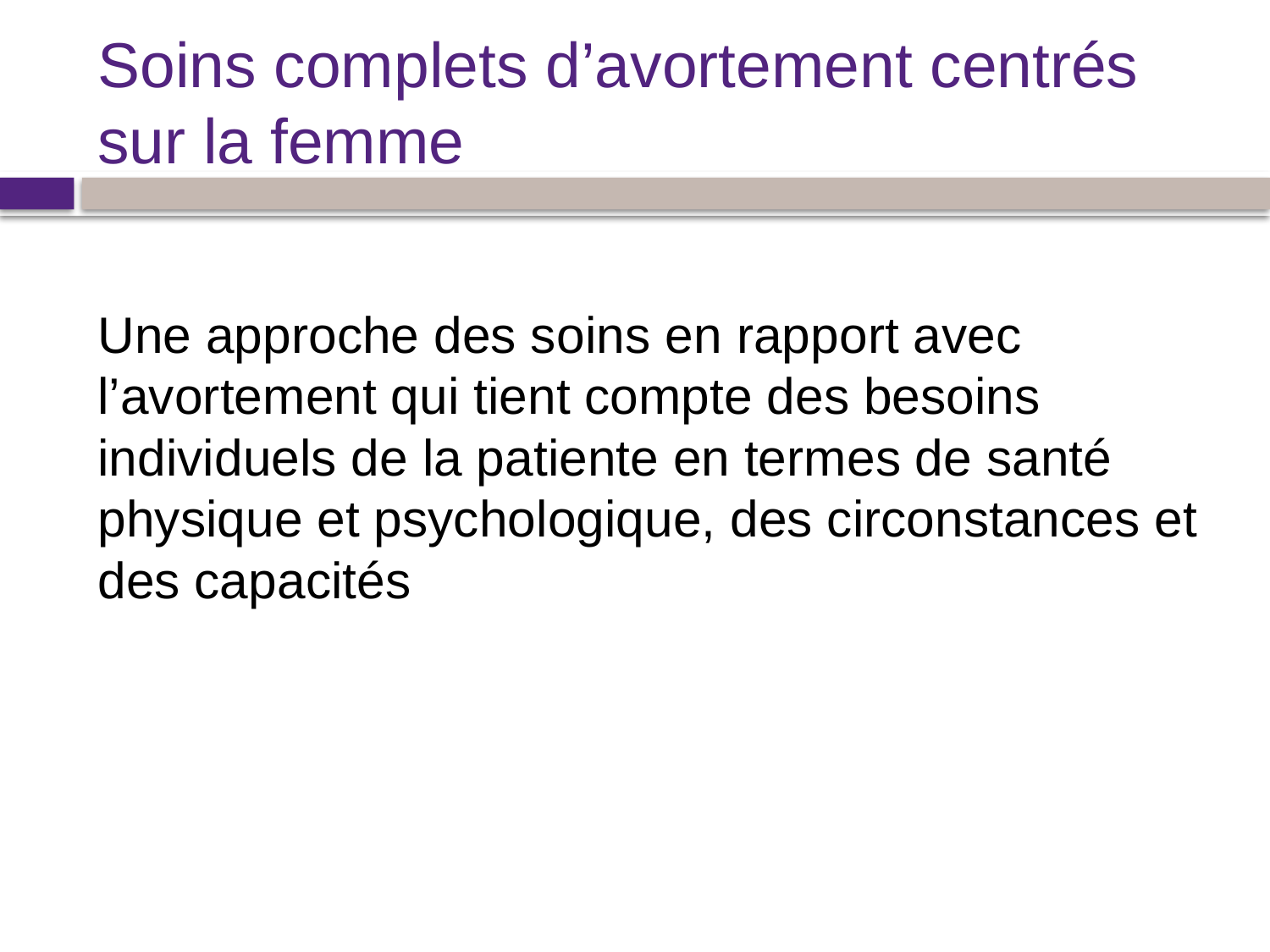

# Soins complets d’avortement centrés sur la femme

Une approche des soins en rapport avec l’avortement qui tient compte des besoins individuels de la patiente en termes de santé physique et psychologique, des circonstances et des capacités